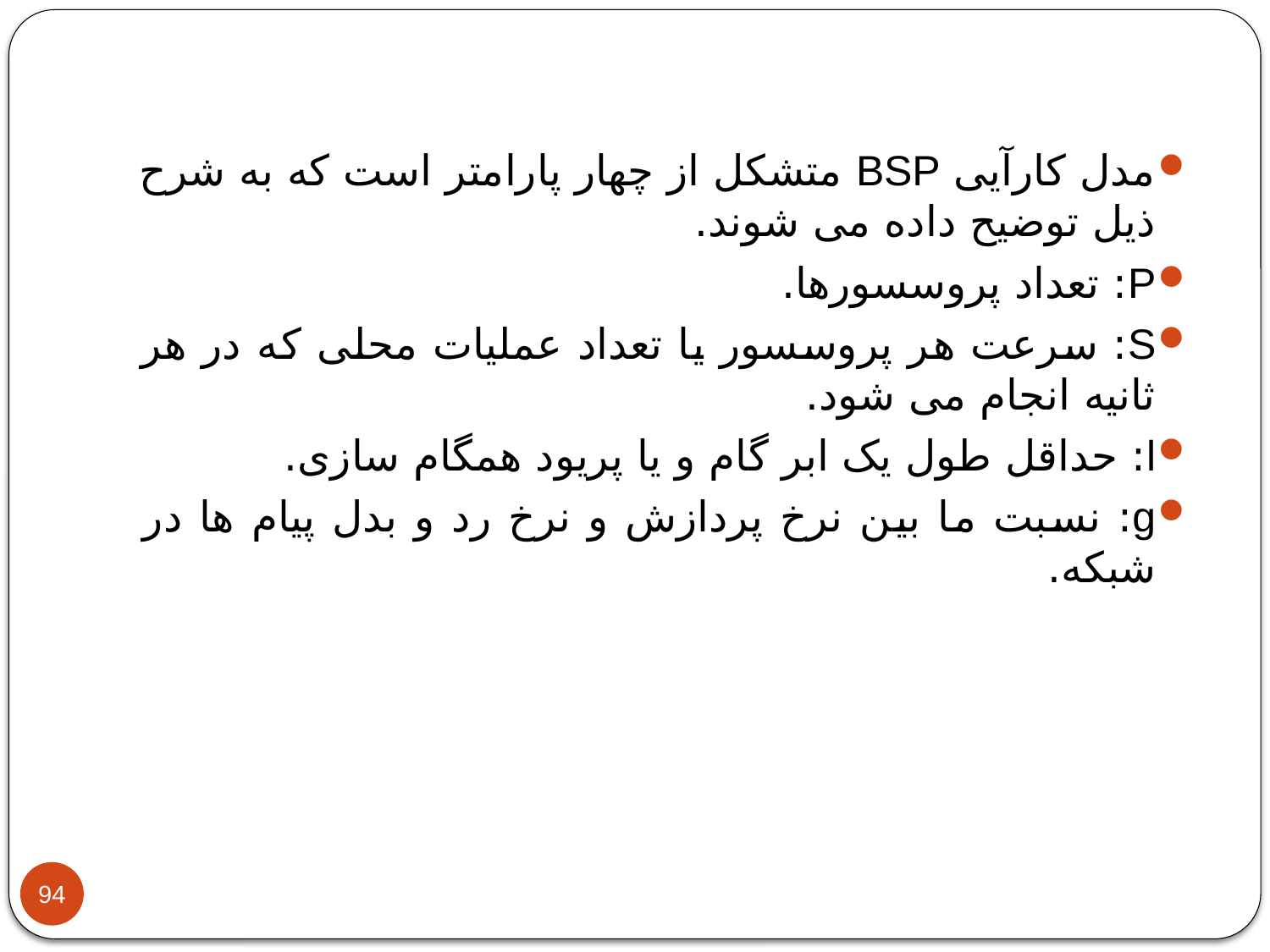

مدل کارآیی BSP متشکل از چهار پارامتر است که به شرح ذیل توضیح داده می شوند.
P: تعداد پروسسورها.
S: سرعت هر پروسسور یا تعداد عملیات محلی که در هر ثانیه انجام می شود.
l: حداقل طول یک ابر گام و یا پریود همگام سازی.
g: نسبت ما بین نرخ پردازش و نرخ رد و بدل پیام ها در شبکه.

94